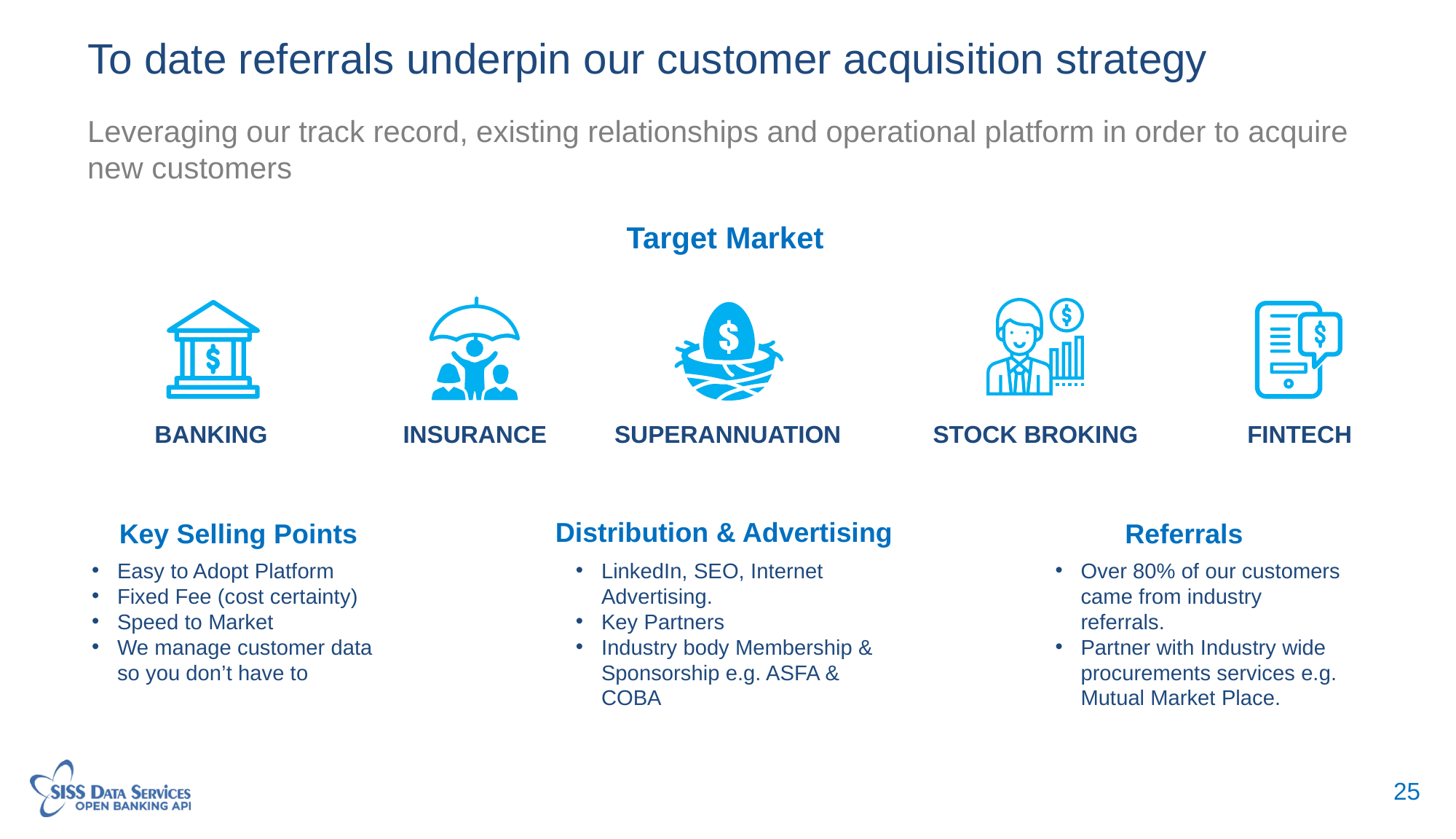

# To date referrals underpin our customer acquisition strategy
Leveraging our track record, existing relationships and operational platform in order to acquire new customers

Target Market

BANKING
INSURANCE
SUPERANNUATION
STOCK BROKING
FINTECH
Distribution & Advertising
Key Selling Points
Referrals

Easy to Adopt Platform
Fixed Fee (cost certainty)
Speed to Market
We manage customer data so you don’t have to
LinkedIn, SEO, Internet Advertising.
Key Partners
Industry body Membership & Sponsorship e.g. ASFA & COBA
Over 80% of our customers came from industry referrals.
Partner with Industry wide procurements services e.g. Mutual Market Place.
25